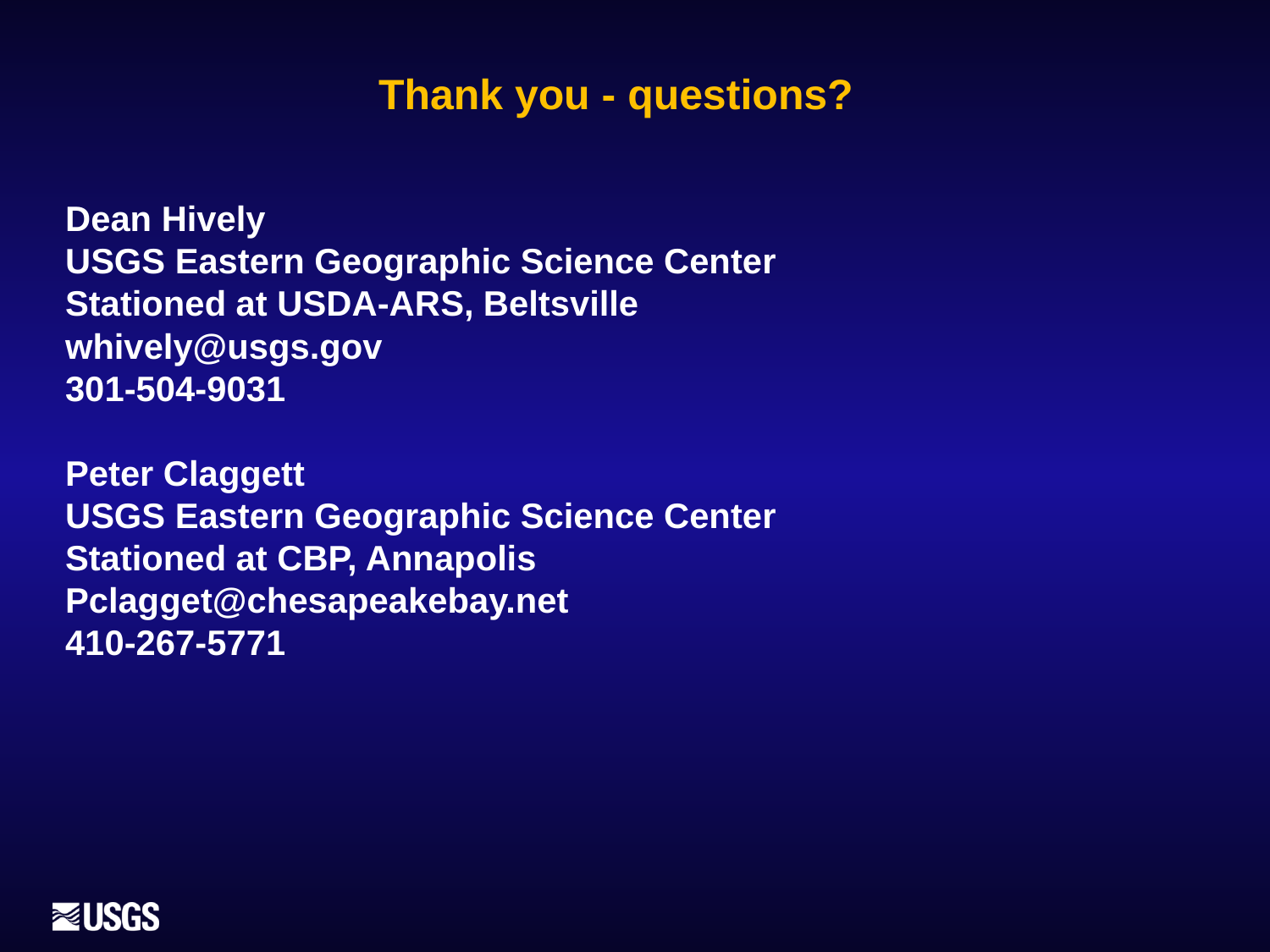

Thank you - questions?

Dean Hively
USGS Eastern Geographic Science Center
Stationed at USDA-ARS, Beltsville
whively@usgs.gov
301-504-9031

Peter Claggett
USGS Eastern Geographic Science Center
Stationed at CBP, Annapolis
Pclagget@chesapeakebay.net
410-267-5771